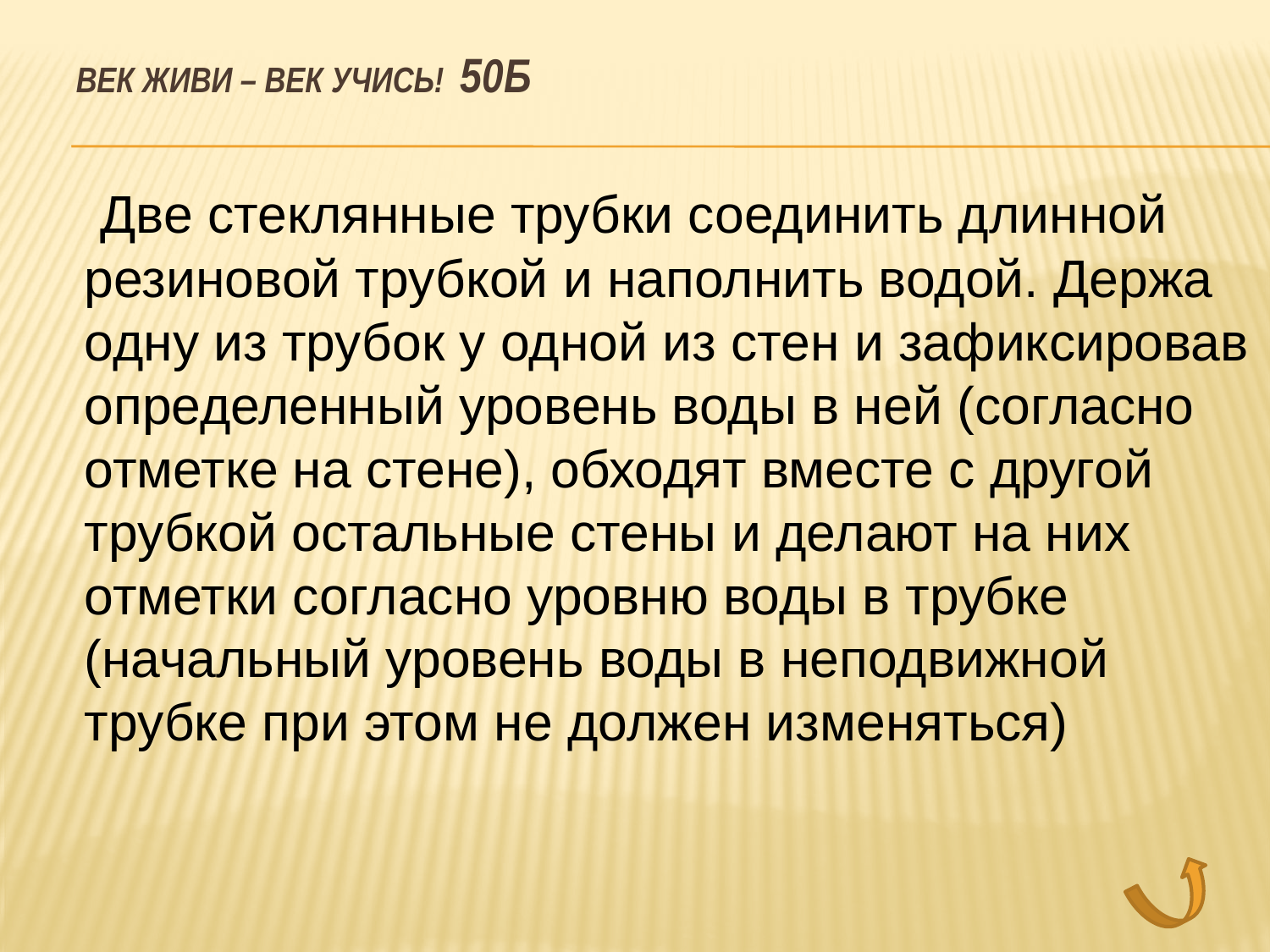

# Век живи – век учись!  50б
	 Две стеклянные трубки соединить длинной резиновой трубкой и наполнить водой. Держа одну из трубок у одной из стен и зафиксировав определенный уровень воды в ней (согласно отметке на стене), обходят вместе с другой трубкой остальные стены и делают на них отметки согласно уровню воды в трубке (начальный уровень воды в неподвижной трубке при этом не должен изменяться)